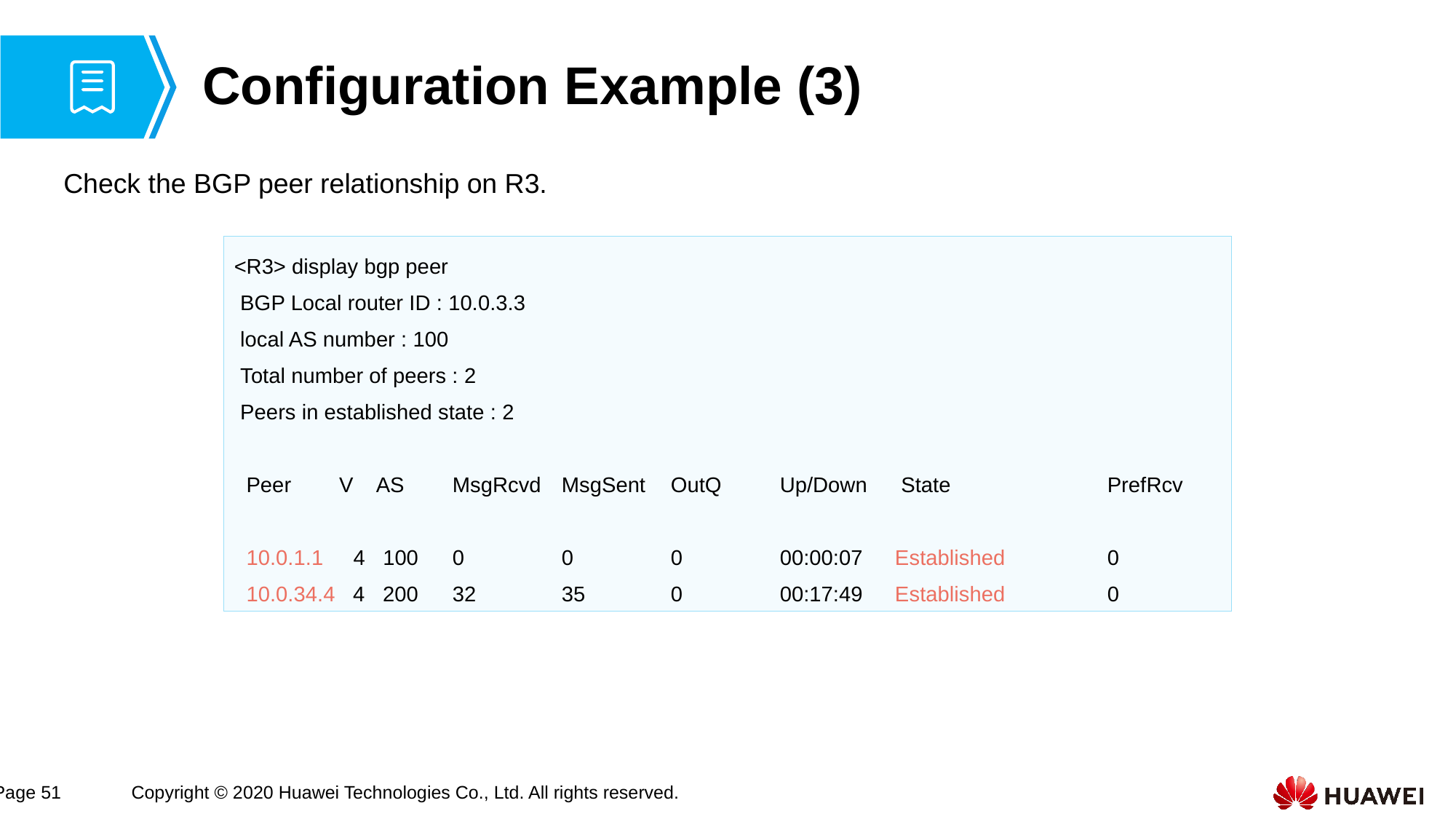

# Configuration Example (3)
Check the BGP peer relationship on R3.
<R3> display bgp peer
 BGP Local router ID : 10.0.3.3
 local AS number : 100
 Total number of peers : 2
 Peers in established state : 2

  Peer        V    AS  	MsgRcvd  	MsgSent	OutQ 	Up/Down	  State 		PrefRcv

  10.0.1.1     4   100   	0        	0    	0	00:00:07 	 Established	0
  10.0.34.4   4   200   	32   	35     	0 	00:17:49	 Established       	0